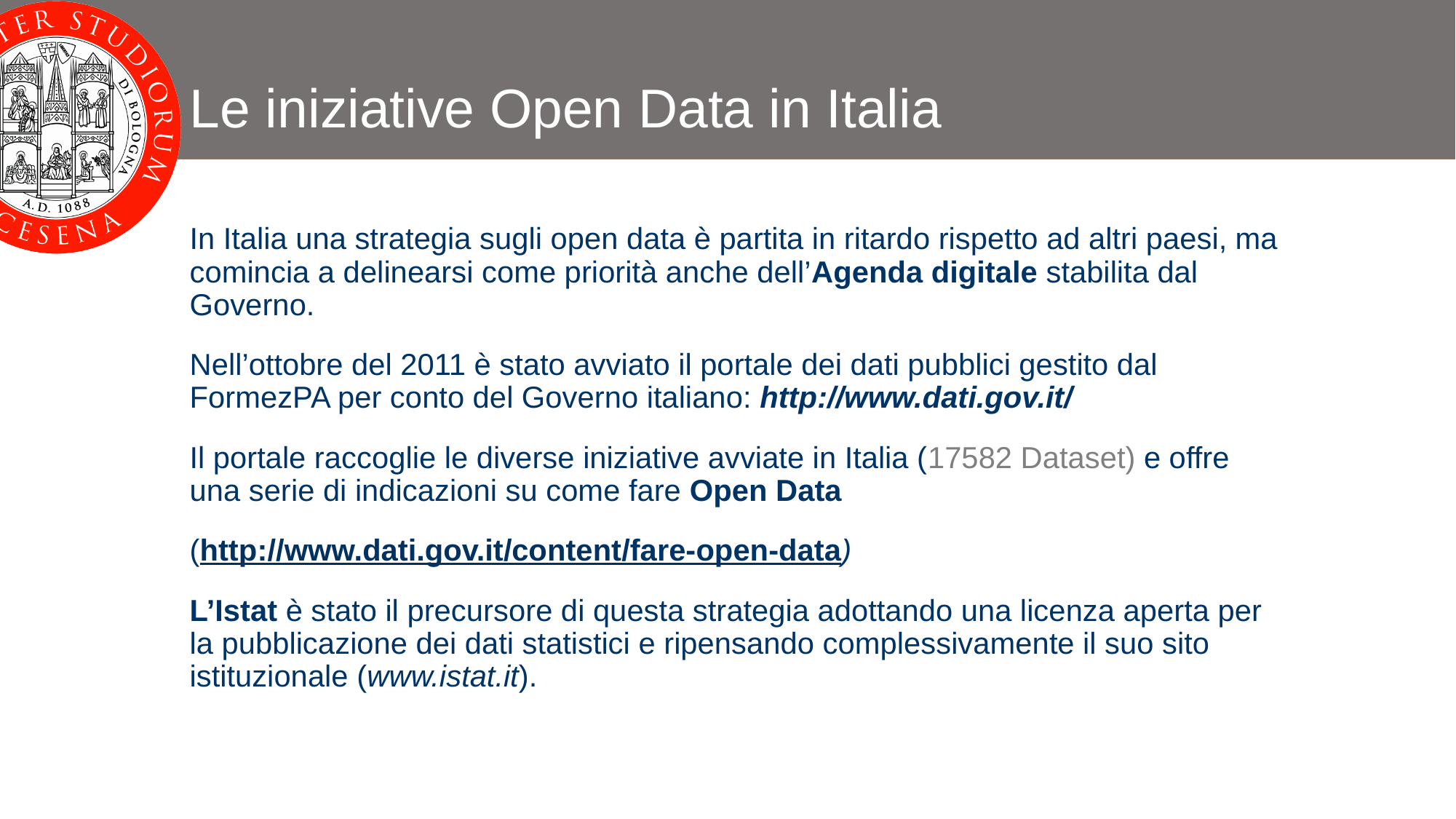

# Le iniziative Open Data in Italia
In Italia una strategia sugli open data è partita in ritardo rispetto ad altri paesi, ma comincia a delinearsi come priorità anche dell’Agenda digitale stabilita dal Governo.
Nell’ottobre del 2011 è stato avviato il portale dei dati pubblici gestito dal FormezPA per conto del Governo italiano: http://www.dati.gov.it/
Il portale raccoglie le diverse iniziative avviate in Italia (17582 Dataset) e offre una serie di indicazioni su come fare Open Data
(http://www.dati.gov.it/content/fare-open-data)
L’Istat è stato il precursore di questa strategia adottando una licenza aperta per la pubblicazione dei dati statistici e ripensando complessivamente il suo sito istituzionale (www.istat.it).